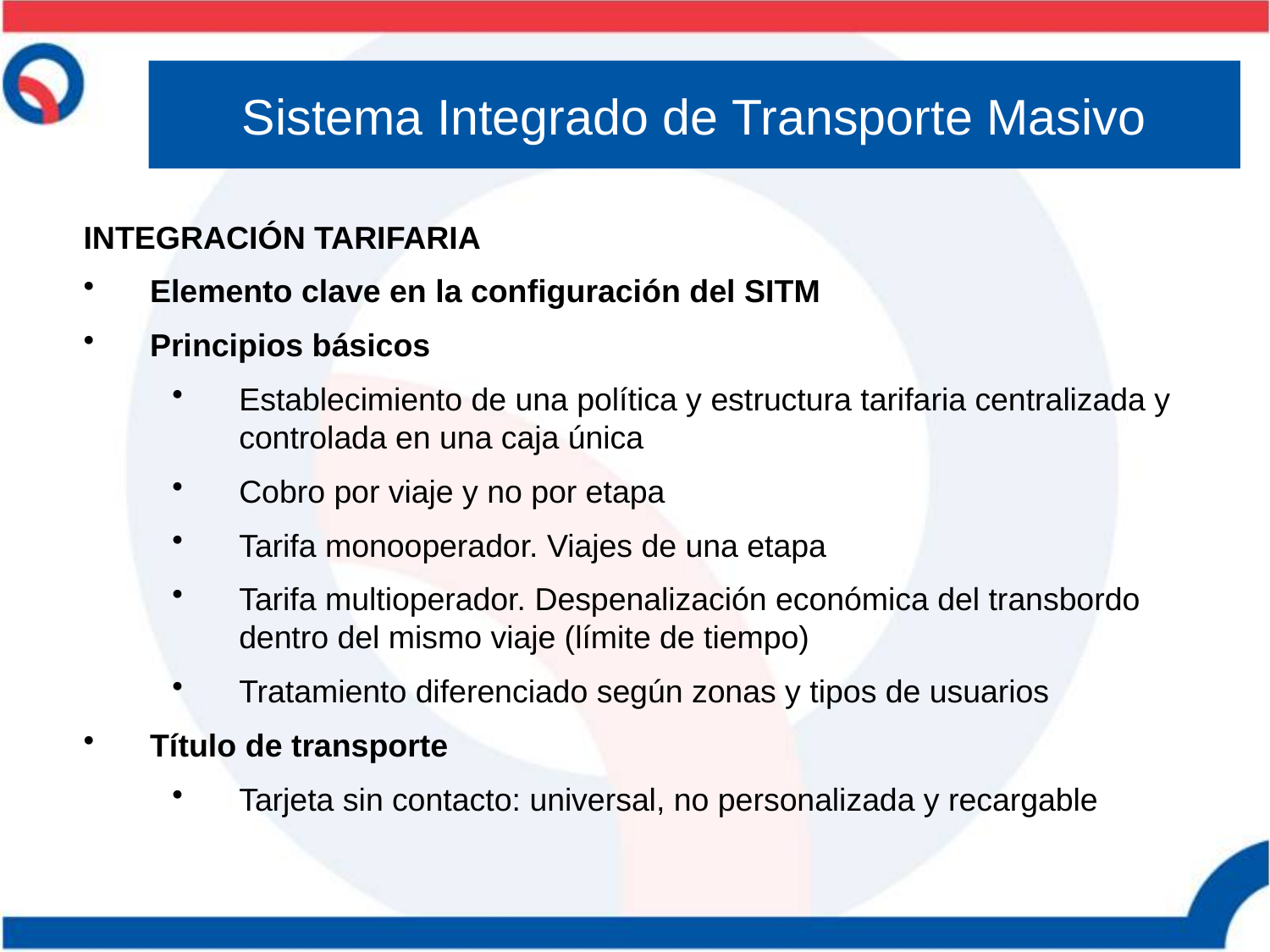

# Sistema Integrado de Transporte Masivo

INTEGRACIÓN TARIFARIA
Elemento clave en la configuración del SITM
Principios básicos
Establecimiento de una política y estructura tarifaria centralizada y controlada en una caja única
Cobro por viaje y no por etapa
Tarifa monooperador. Viajes de una etapa
Tarifa multioperador. Despenalización económica del transbordo dentro del mismo viaje (límite de tiempo)
Tratamiento diferenciado según zonas y tipos de usuarios
Título de transporte
Tarjeta sin contacto: universal, no personalizada y recargable